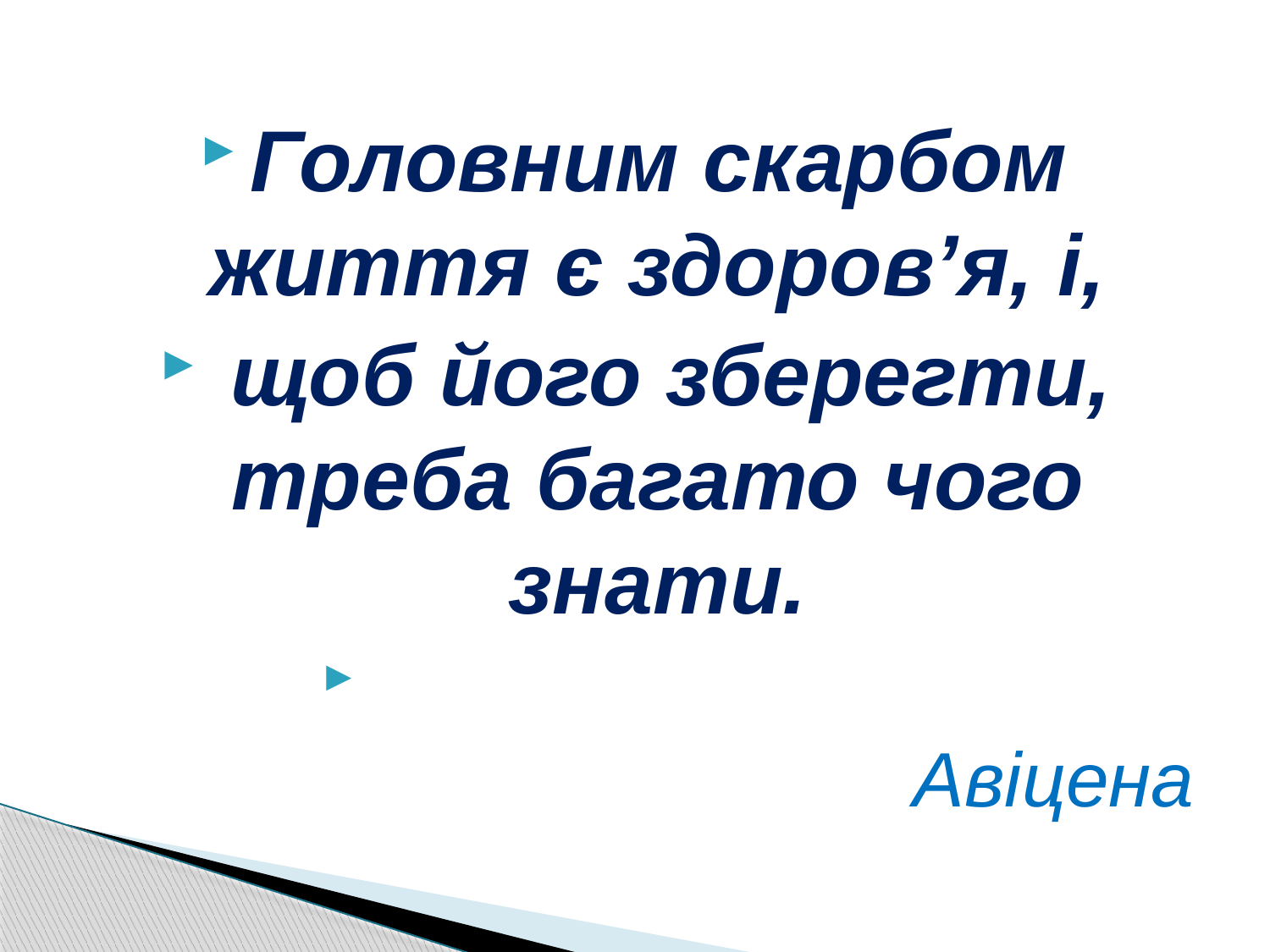

Головним скарбом життя є здоров’я, і,
 щоб його зберегти, треба багато чого знати.
                                       Авіцена
#